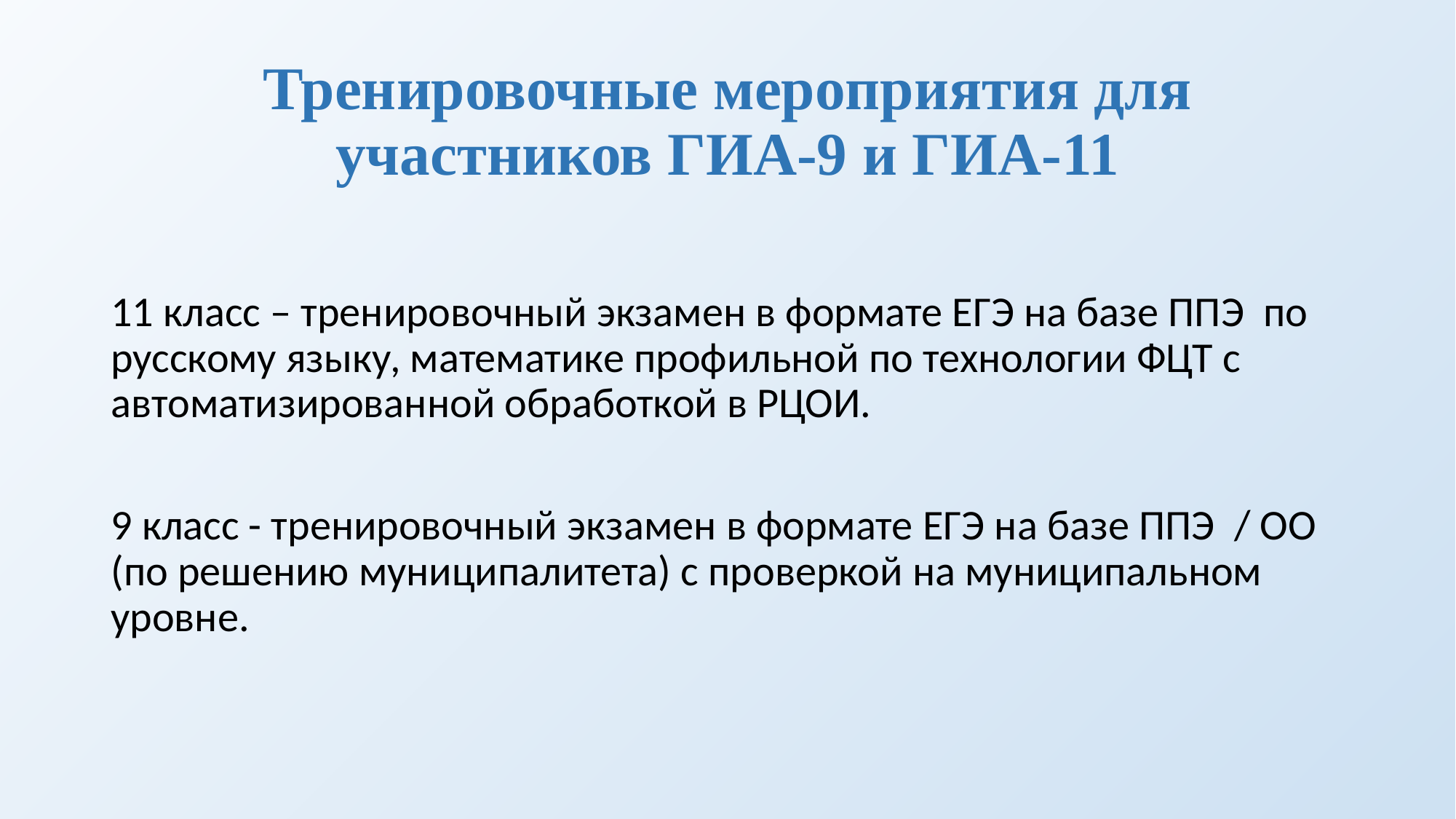

# Тренировочные мероприятия для участников ГИА-9 и ГИА-11

11 класс – тренировочный экзамен в формате ЕГЭ на базе ППЭ  по русскому языку, математике профильной по технологии ФЦТ с автоматизированной обработкой в РЦОИ.

9 класс - тренировочный экзамен в формате ЕГЭ на базе ППЭ  / ОО (по решению муниципалитета) с проверкой на муниципальном уровне.